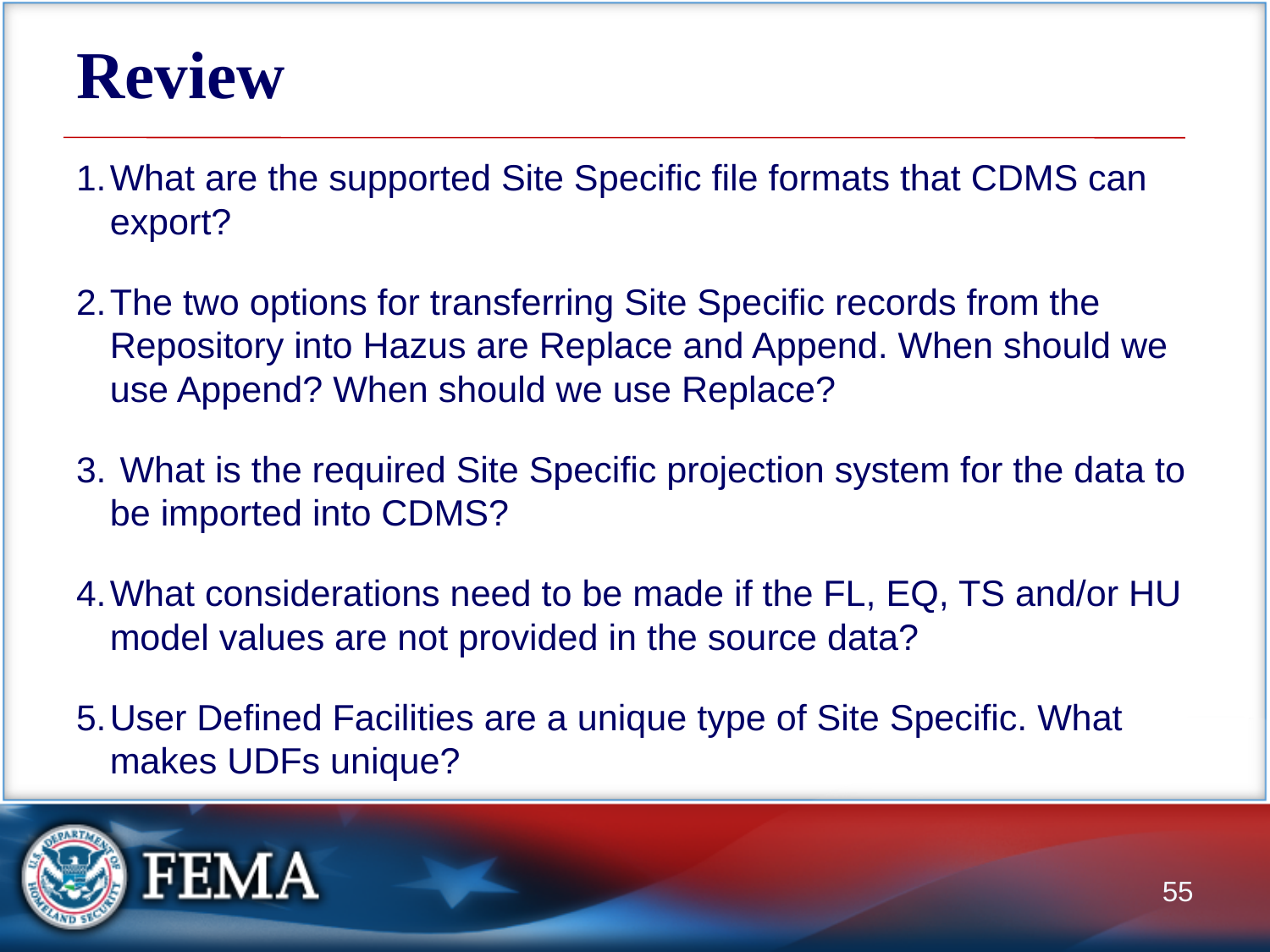

# Review
What are the supported Site Specific file formats that CDMS can export?
The two options for transferring Site Specific records from the Repository into Hazus are Replace and Append. When should we use Append? When should we use Replace?
 What is the required Site Specific projection system for the data to be imported into CDMS?
What considerations need to be made if the FL, EQ, TS and/or HU model values are not provided in the source data?
User Defined Facilities are a unique type of Site Specific. What makes UDFs unique?
55